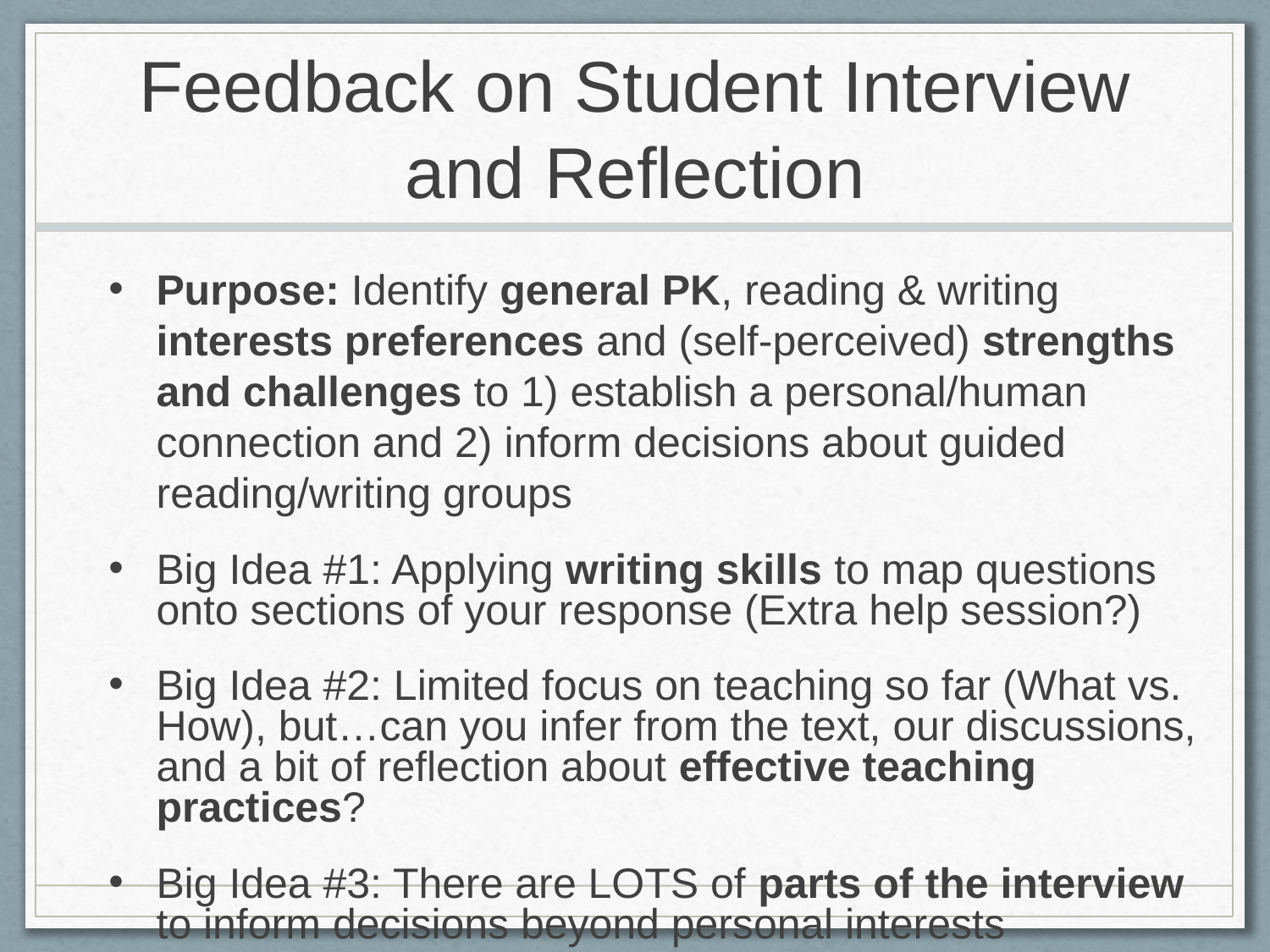

# Feedback on Student Interview and Reflection
Purpose: Identify general PK, reading & writing interests preferences and (self-perceived) strengths and challenges to 1) establish a personal/human connection and 2) inform decisions about guided reading/writing groups
Big Idea #1: Applying writing skills to map questions onto sections of your response (Extra help session?)
Big Idea #2: Limited focus on teaching so far (What vs. How), but…can you infer from the text, our discussions, and a bit of reflection about effective teaching practices?
Big Idea #3: There are LOTS of parts of the interview to inform decisions beyond personal interests